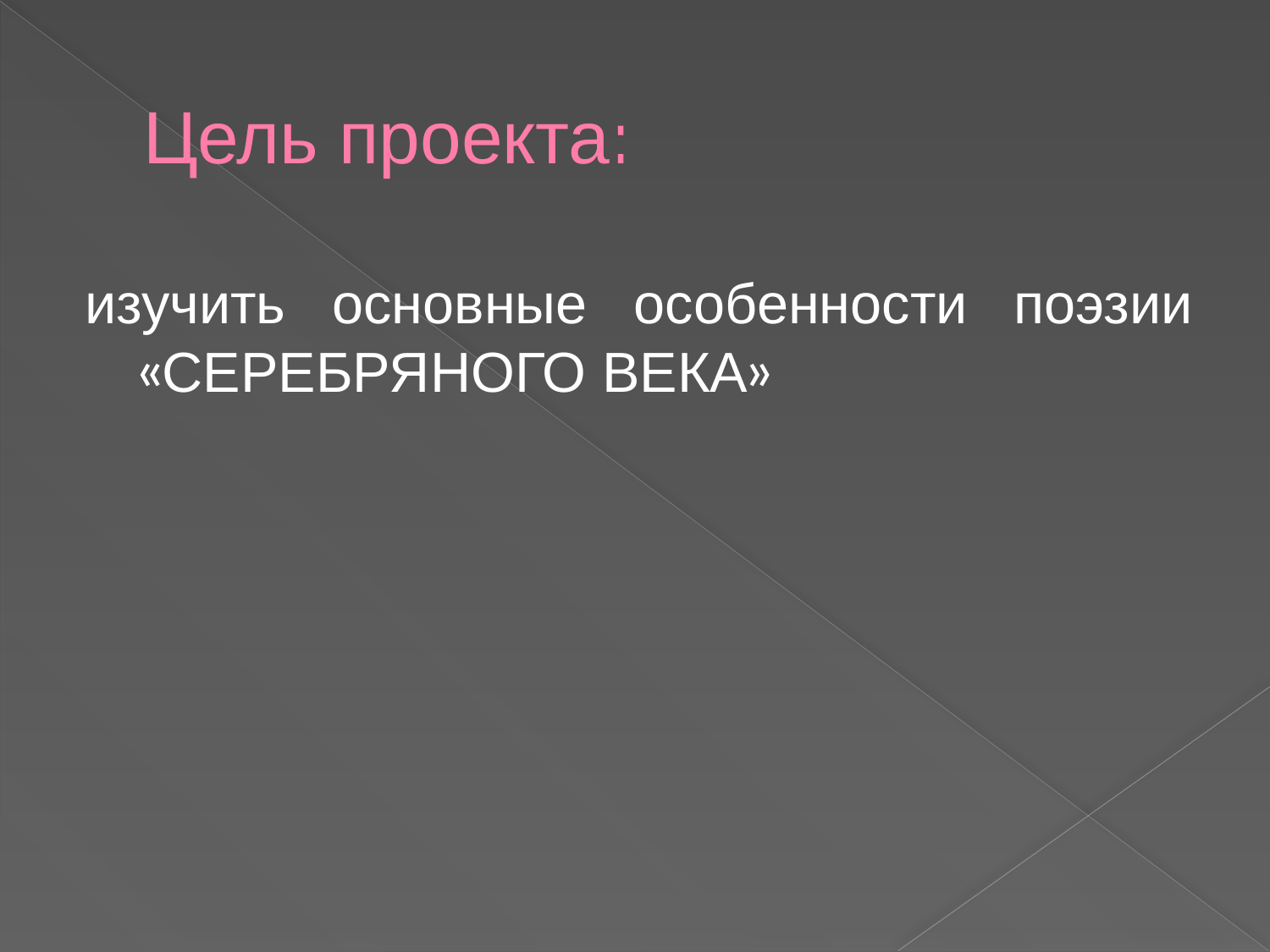

# Цель проекта:
изучить основные особенности поэзии «СЕРЕБРЯНОГО ВЕКА»